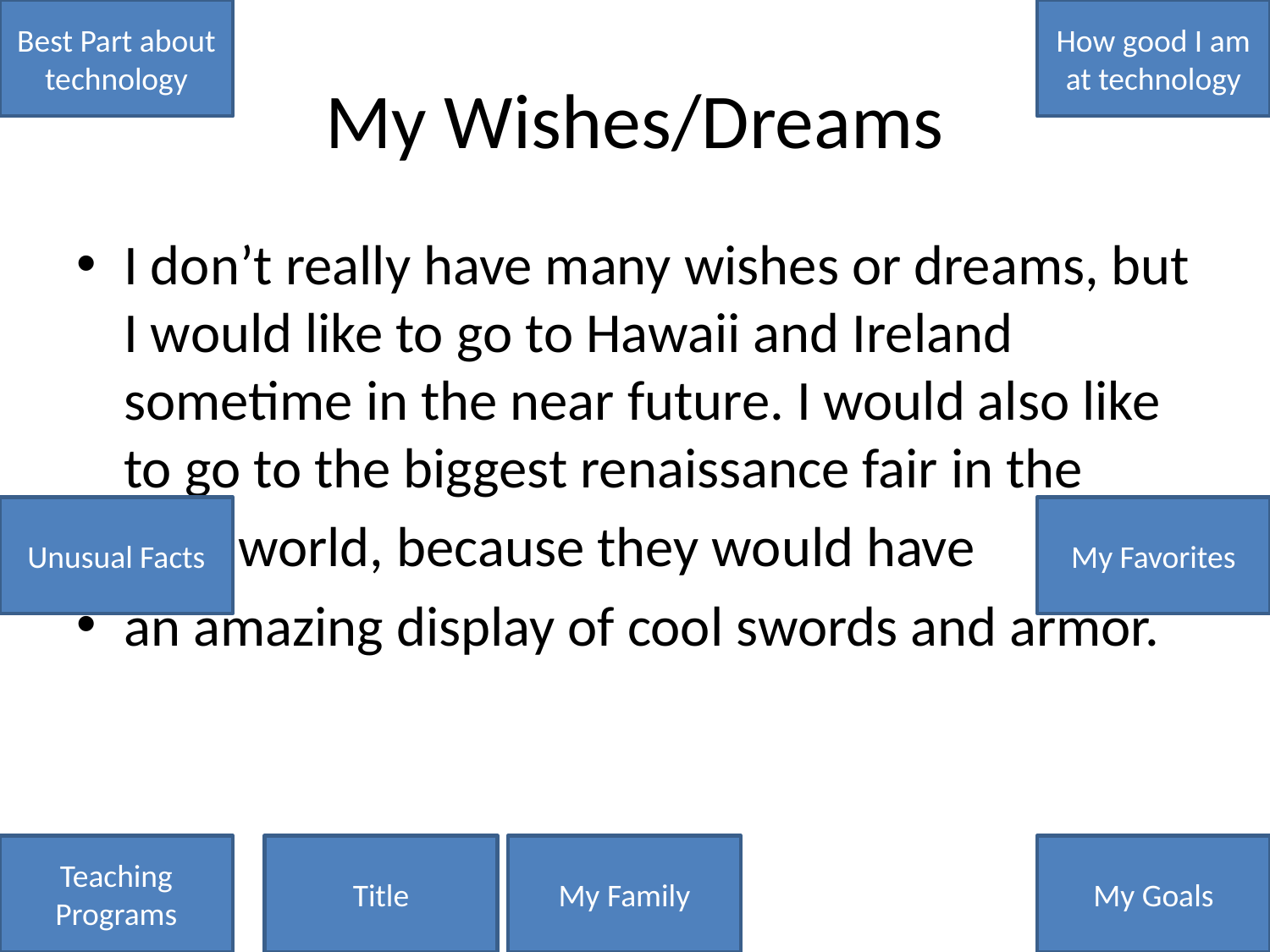

Best Part about technology
How good I am at technology
# My Wishes/Dreams
I don’t really have many wishes or dreams, but I would like to go to Hawaii and Ireland sometime in the near future. I would also like to go to the biggest renaissance fair in the
         world, because they would have
an amazing display of cool swords and armor.
Unusual Facts
My Favorites
Teaching Programs
Title
My Family
My Goals